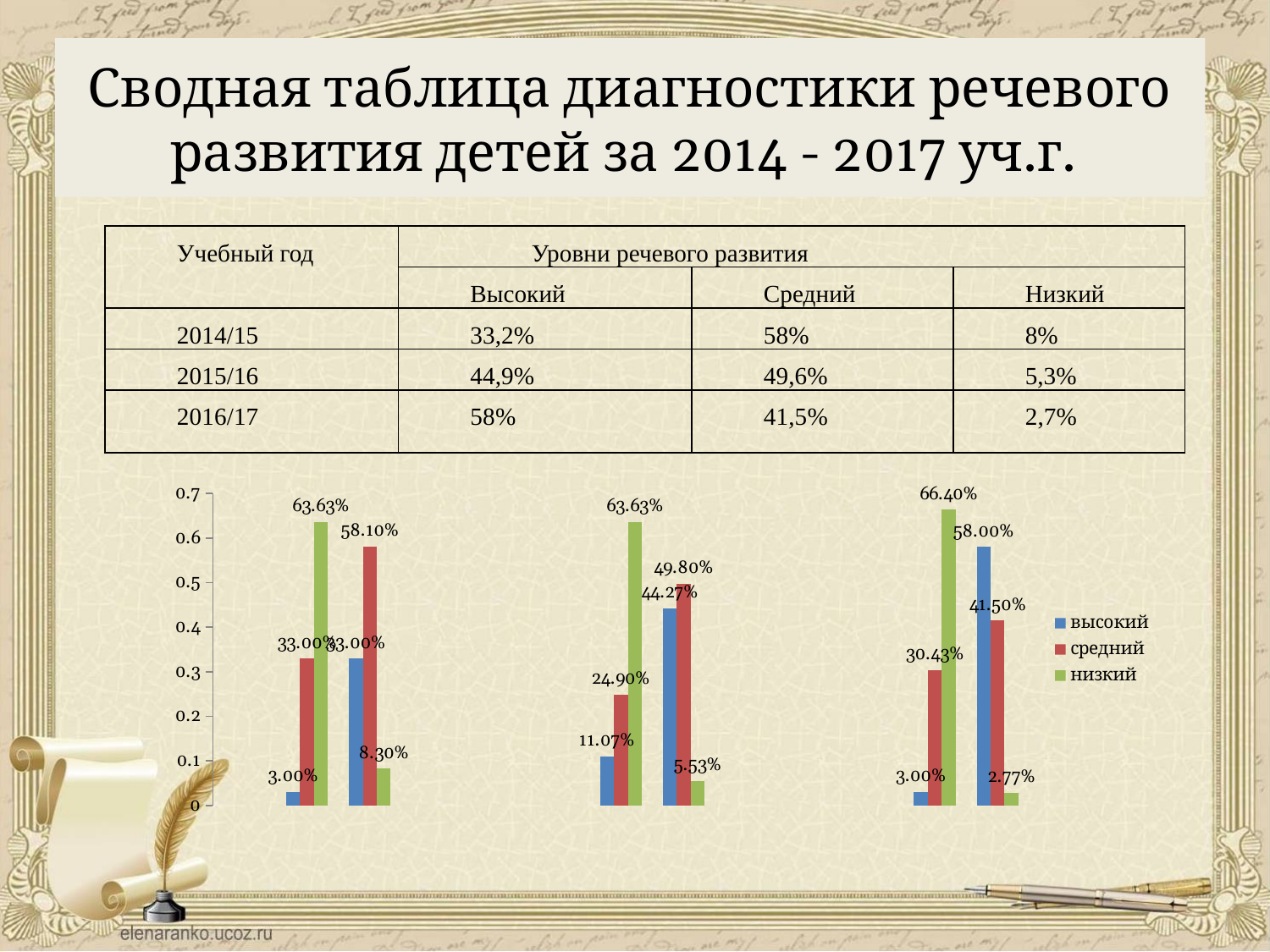

Сводная таблица диагностики речевого развития детей за 2014 - 2017 уч.г.
| Учебный год | Уровни речевого развития |  |  |
| --- | --- | --- | --- |
|  | Высокий | Средний | Низкий |
| 2014/15 | 33,2% | 58% | 8% |
| 2015/16 | 44,9% | 49,6% | 5,3% |
| 2016/17 | 58% | 41,5% | 2,7% |

### Chart

| Category | высокий | средний | низкий |
|---|---|---|---|
| 2011-2012 | None | None | None |
| начало года | 0.030000000000000065 | 0.33000000000000135 | 0.6363000000000006 |
| конец года | 0.33000000000000135 | 0.5810000000000006 | 0.08300000000000027 |
|  | None | None | None |
|  | None | None | None |
| 2012-2013 | None | None | None |
| начало года | 0.1107000000000002 | 0.24900000000000044 | 0.6363000000000006 |
| конец года | 0.4427000000000003 | 0.498000000000001 | 0.0553000000000002 |
|  | None | None | None |
|  | None | None | None |
| 2013-2014 | None | None | None |
| начало года | 0.030000000000000065 | 0.30430000000000135 | 0.6640000000000027 |
| конец года | 0.5800000000000006 | 0.4150000000000003 | 0.027700000000000058 |